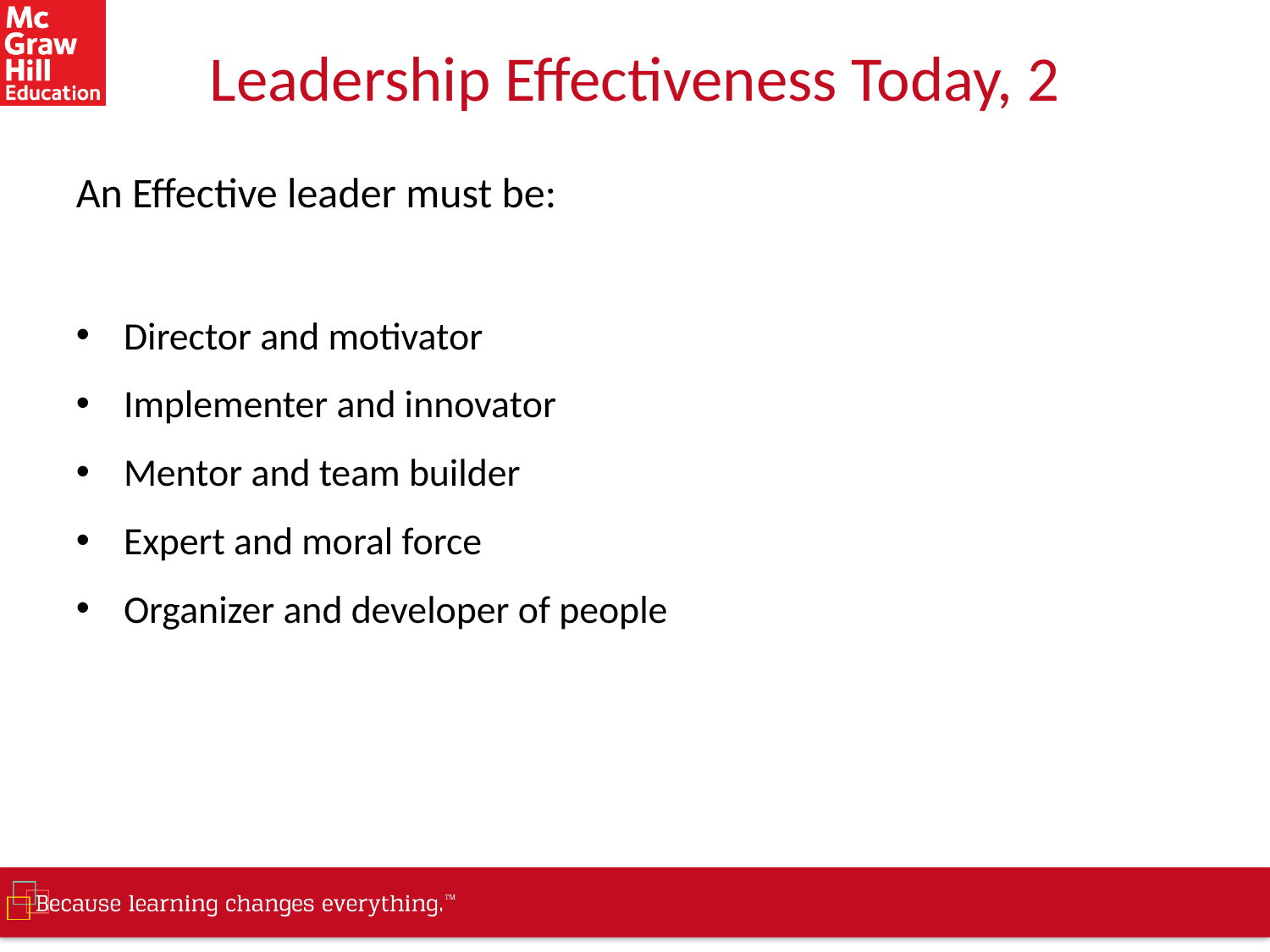

# Leadership Effectiveness Today, 2
An Effective leader must be:

Director and motivator
Implementer and innovator
Mentor and team builder
Expert and moral force
Organizer and developer of people